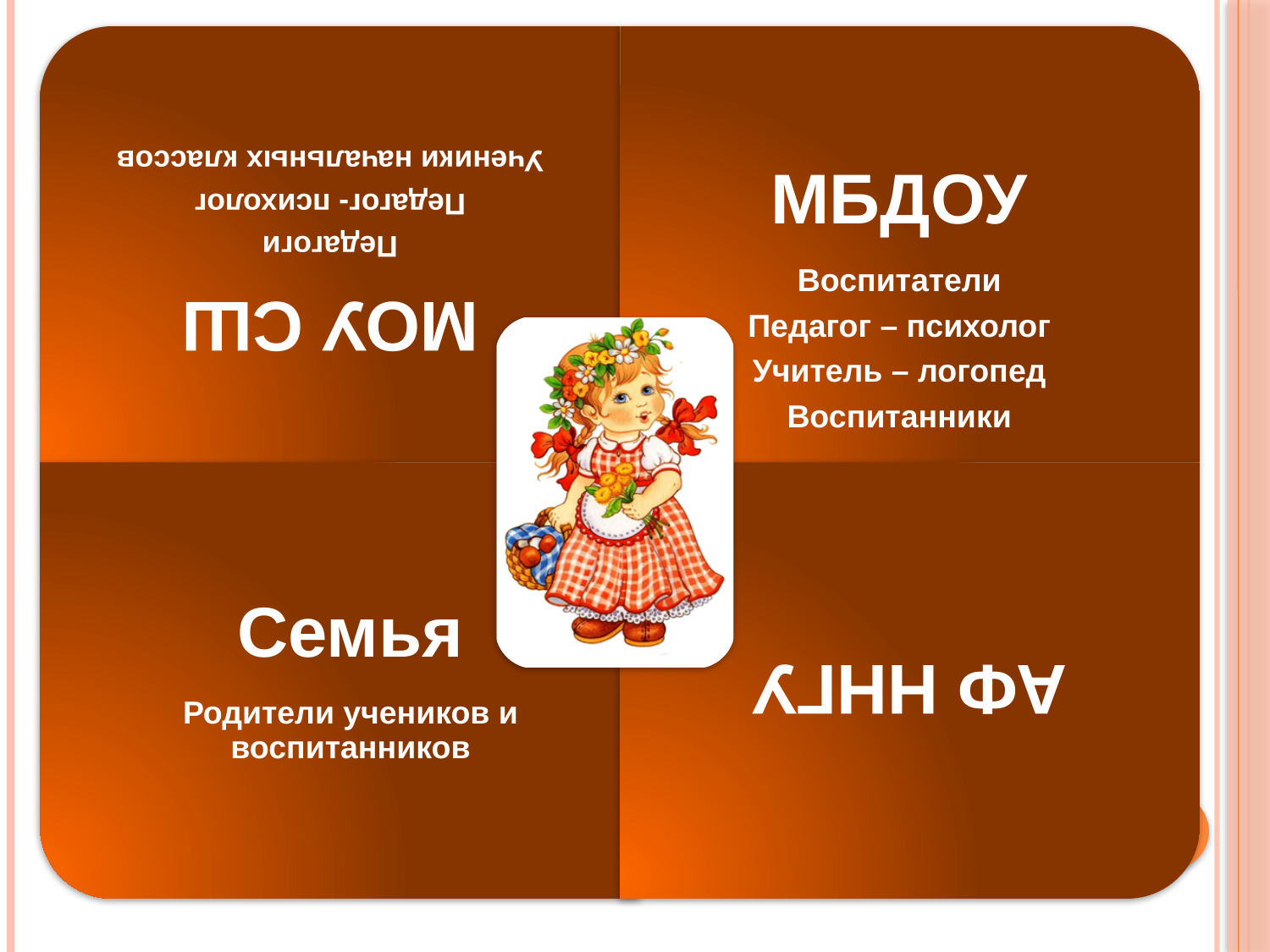

МОУ СШ
Педагоги
Педагог- психолог
Ученики начальных классов

МБДОУ
Воспитатели
Педагог – психолог
Учитель – логопед
Воспитанники
Семья
Родители учеников и воспитанников

АФ ННГУ